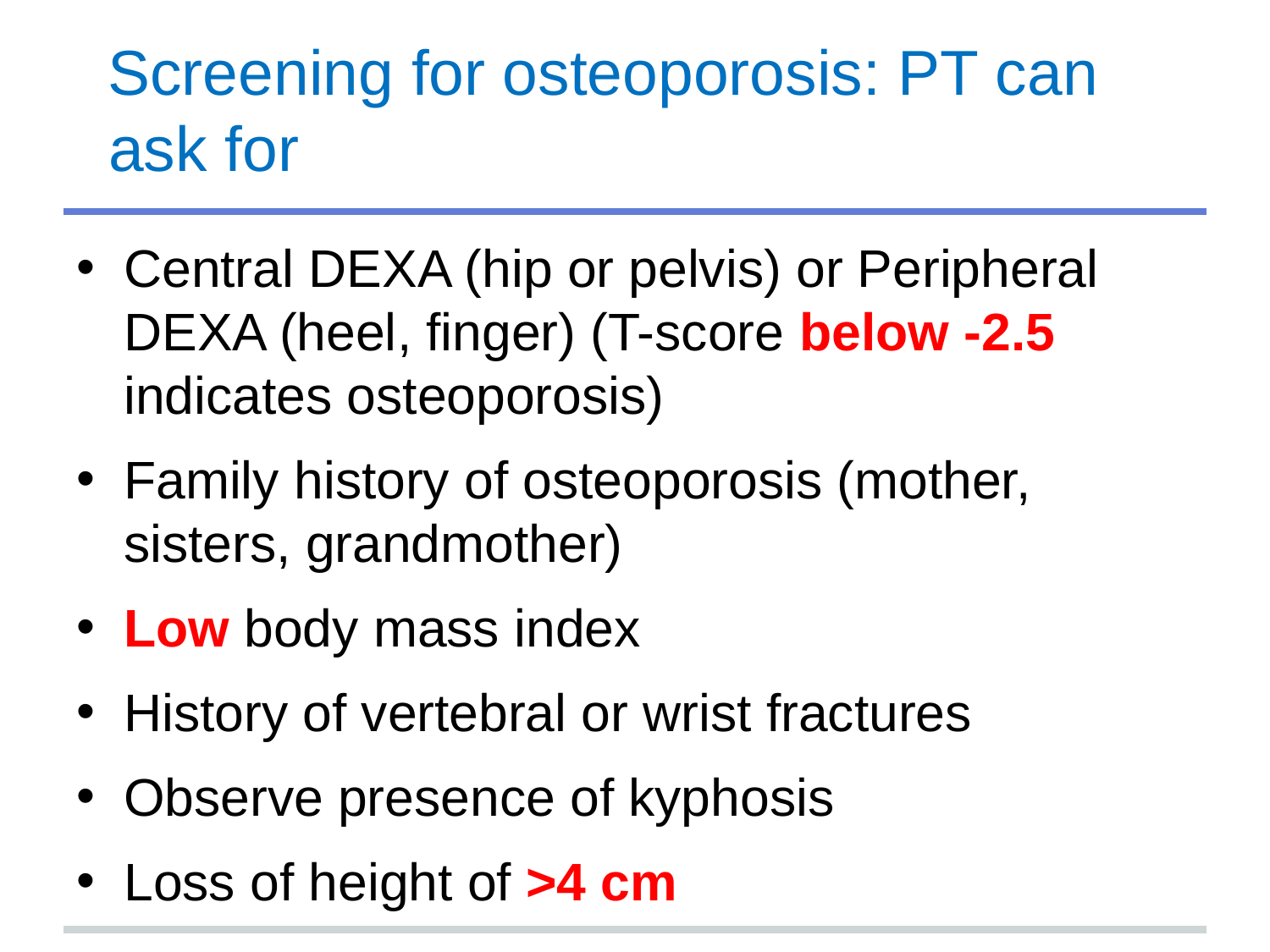

# Screening for osteoporosis: PT can ask for
Central DEXA (hip or pelvis) or Peripheral DEXA (heel, finger) (T-score below -2.5 indicates osteoporosis)
Family history of osteoporosis (mother, sisters, grandmother)
Low body mass index
History of vertebral or wrist fractures
Observe presence of kyphosis
Loss of height of >4 cm